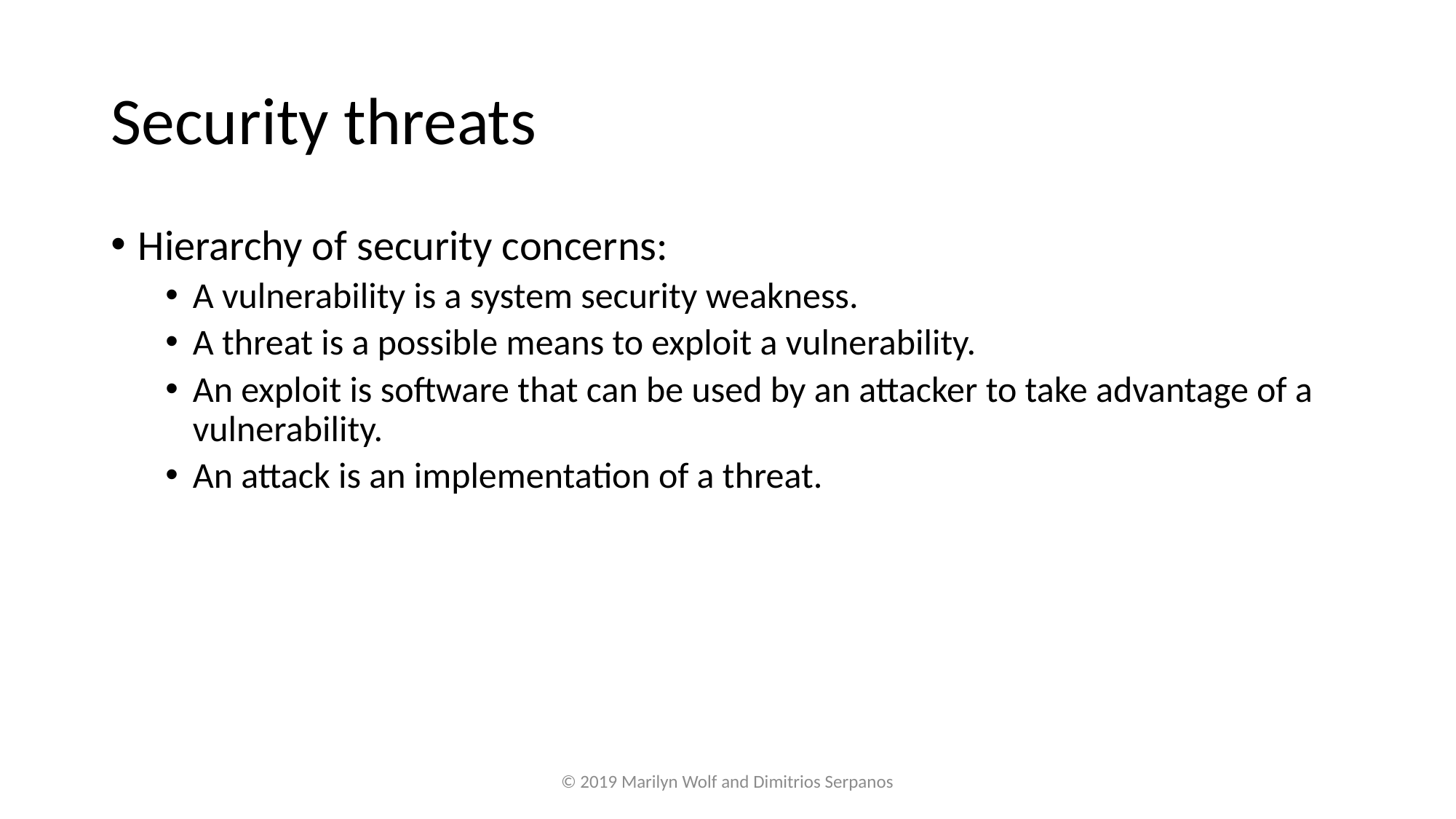

# Security threats
Hierarchy of security concerns:
A vulnerability is a system security weakness.
A threat is a possible means to exploit a vulnerability.
An exploit is software that can be used by an attacker to take advantage of a vulnerability.
An attack is an implementation of a threat.
© 2019 Marilyn Wolf and Dimitrios Serpanos